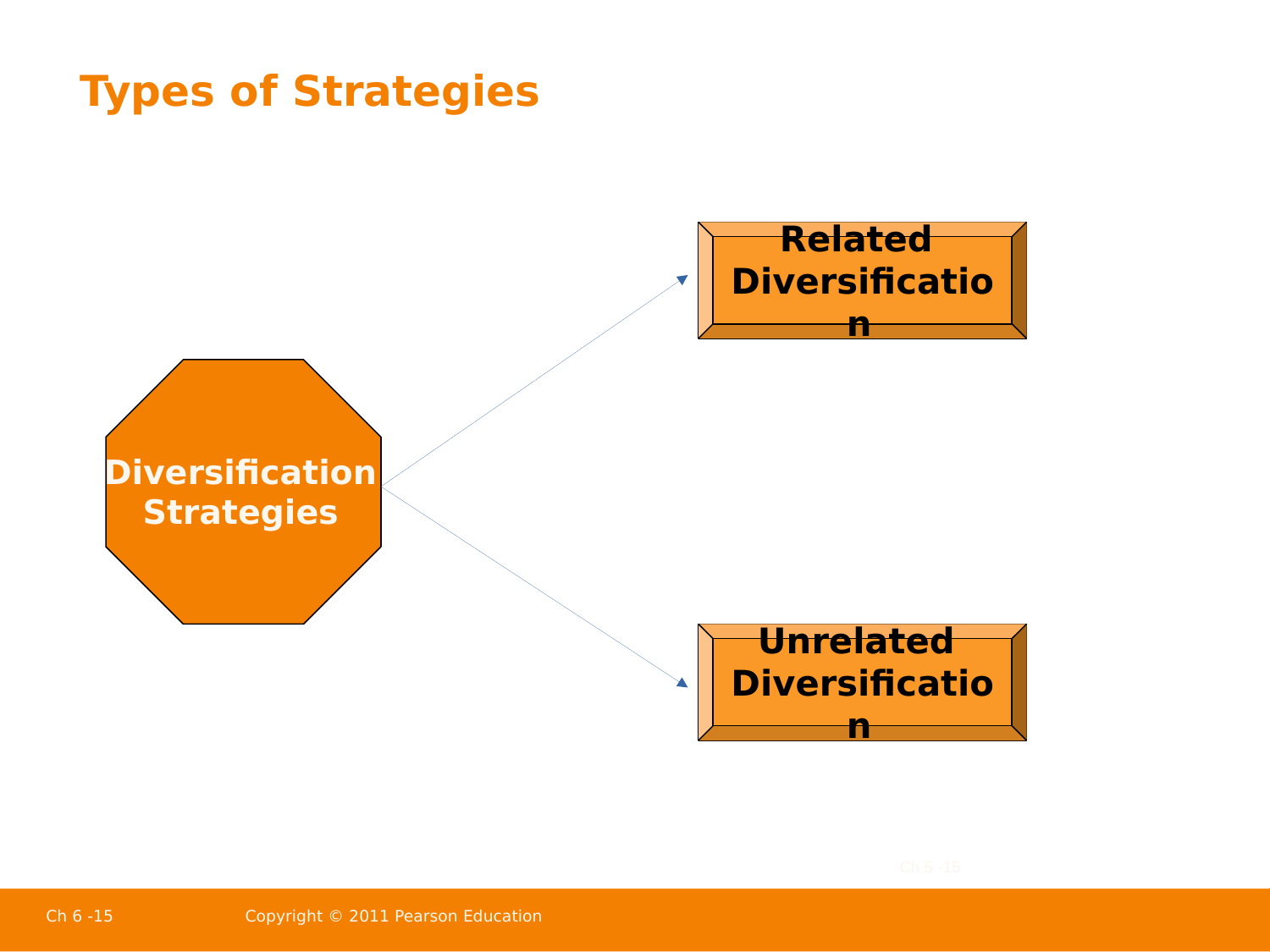

Types of Strategies

Related
Diversification

Diversification
Strategies

Unrelated
Diversification

Ch 5 -15
Ch 6 -15
Copyright © 2011 Pearson Education